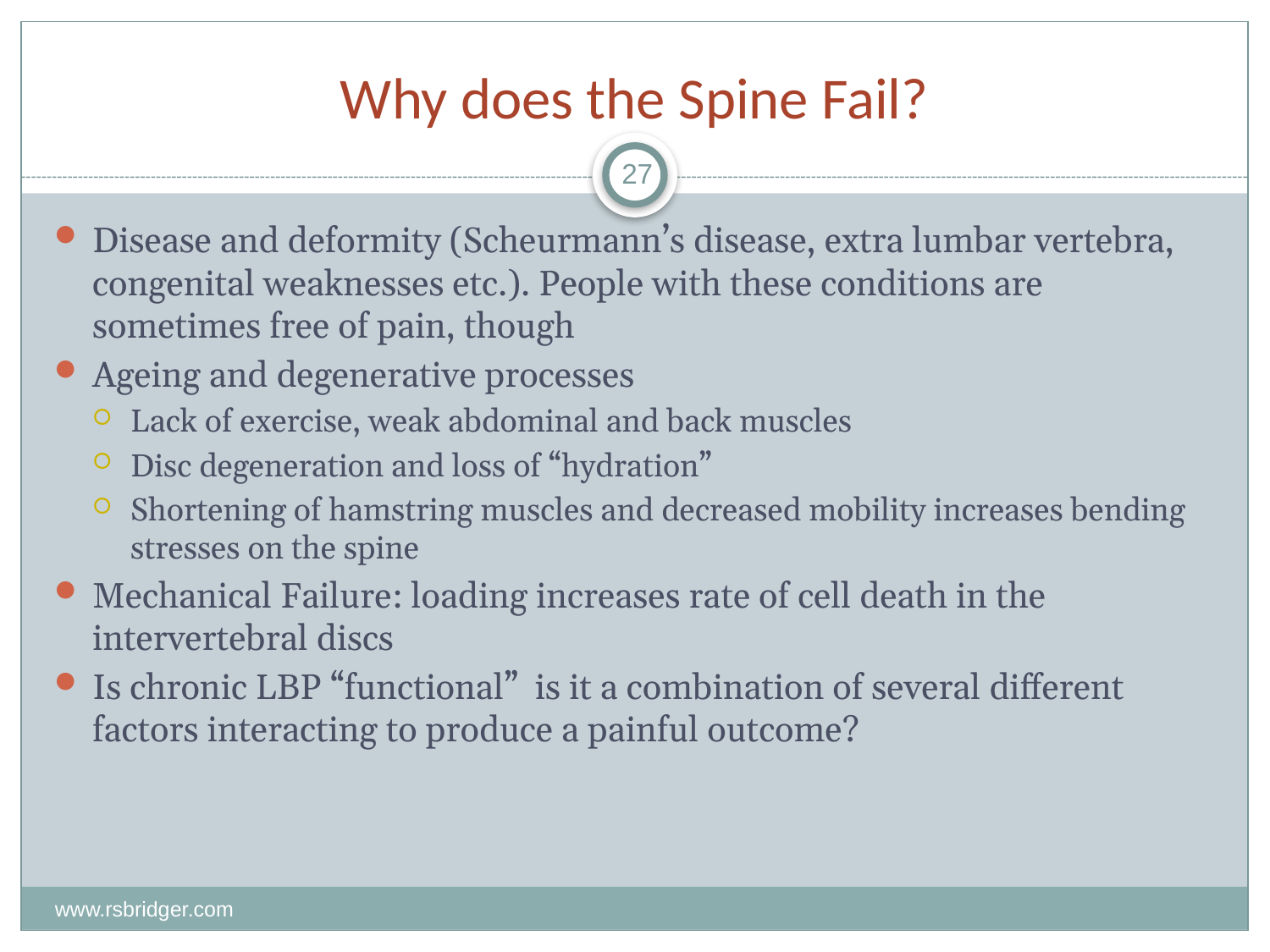

# Why does the Spine Fail?
27
Disease and deformity (Scheurmann’s disease, extra lumbar vertebra, congenital weaknesses etc.). People with these conditions are sometimes free of pain, though
Ageing and degenerative processes
Lack of exercise, weak abdominal and back muscles
Disc degeneration and loss of “hydration”
Shortening of hamstring muscles and decreased mobility increases bending stresses on the spine
Mechanical Failure: loading increases rate of cell death in the intervertebral discs
Is chronic LBP “functional”  is it a combination of several different factors interacting to produce a painful outcome?
www.rsbridger.com